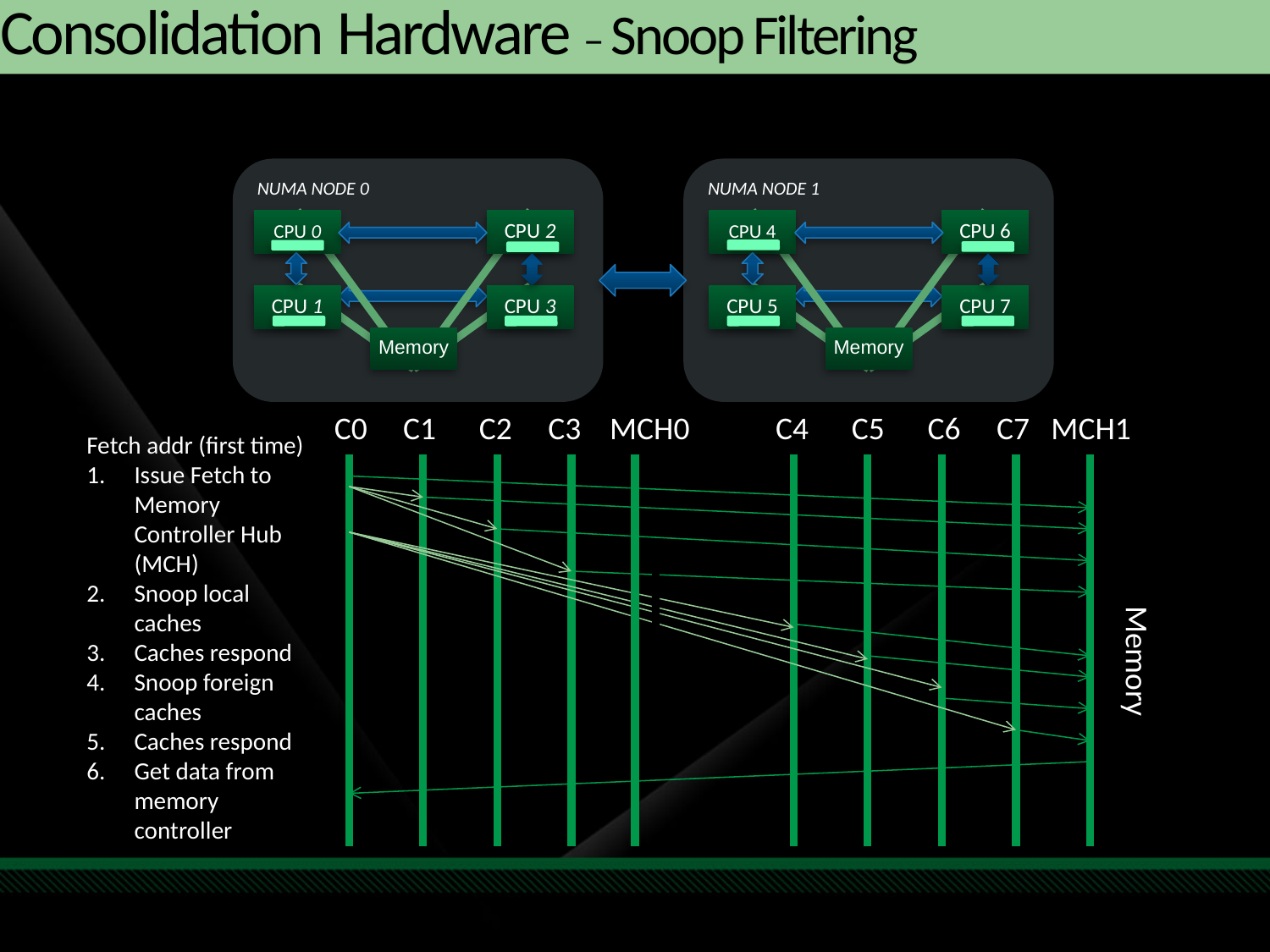

# Consolidation Hardware – Snoop Filtering
Memory
CPU 0
CPU 1
CPU 2
CPU 3
Memory
CPU 4
CPU 5
CPU 6
CPU 7
NUMA NODE 0
NUMA NODE 1

     C0     C1      C2     C3    MCH0            C4      C5      C6     C7   MCH1
Fetch addr (first time)
Issue Fetch to Memory Controller Hub (MCH)
Snoop local caches
Caches respond
Snoop foreign caches
Caches respond
Get data from memory controller
Memory